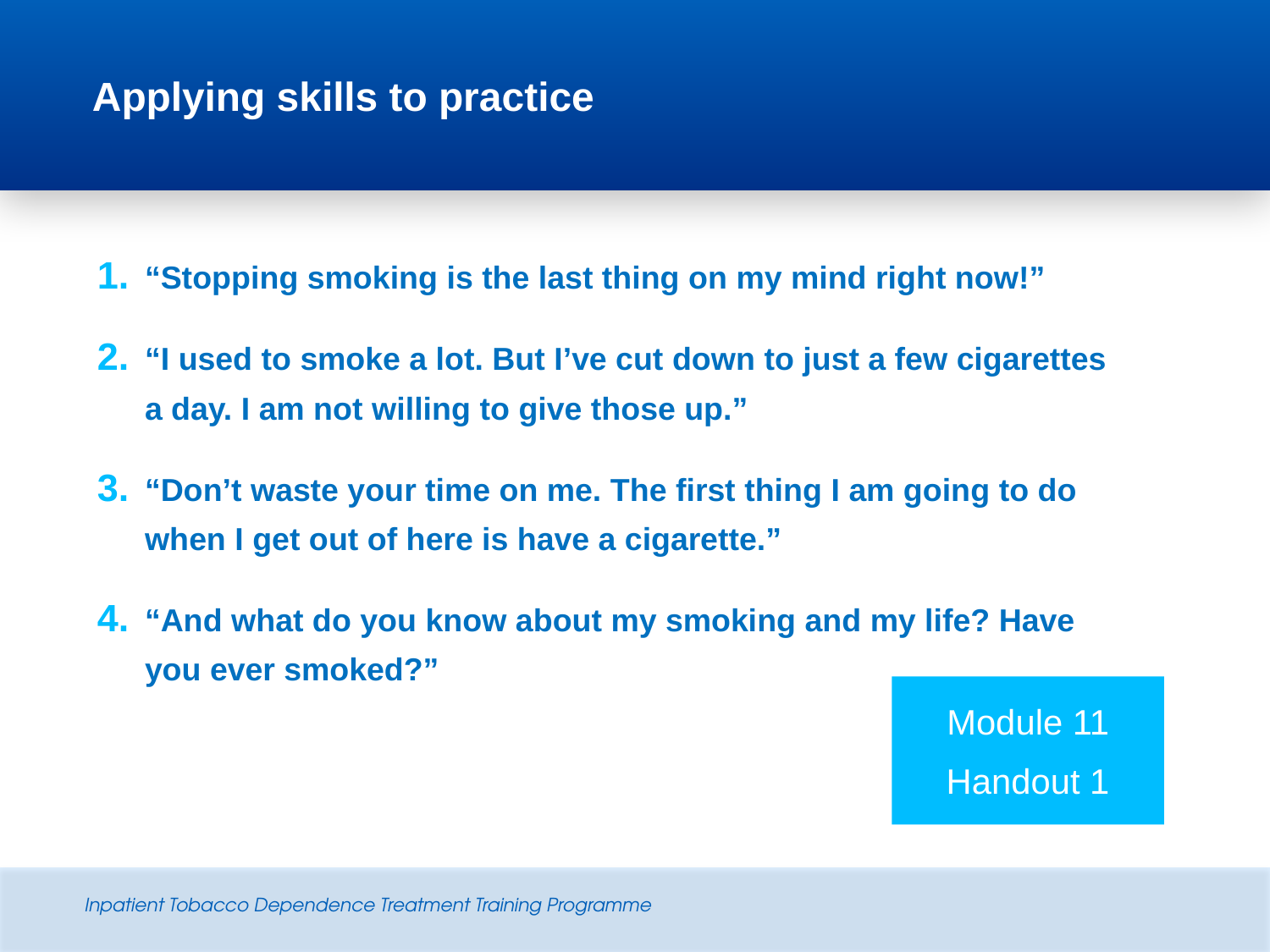

# Applying skills to practice

“Stopping smoking is the last thing on my mind right now!”
“I used to smoke a lot. But I’ve cut down to just a few cigarettes a day. I am not willing to give those up.”
“Don’t waste your time on me. The first thing I am going to do when I get out of here is have a cigarette.”
“And what do you know about my smoking and my life? Have you ever smoked?”

Module 11
Handout 1
Inpatient Tobacco Dependence Treatment Training Programme